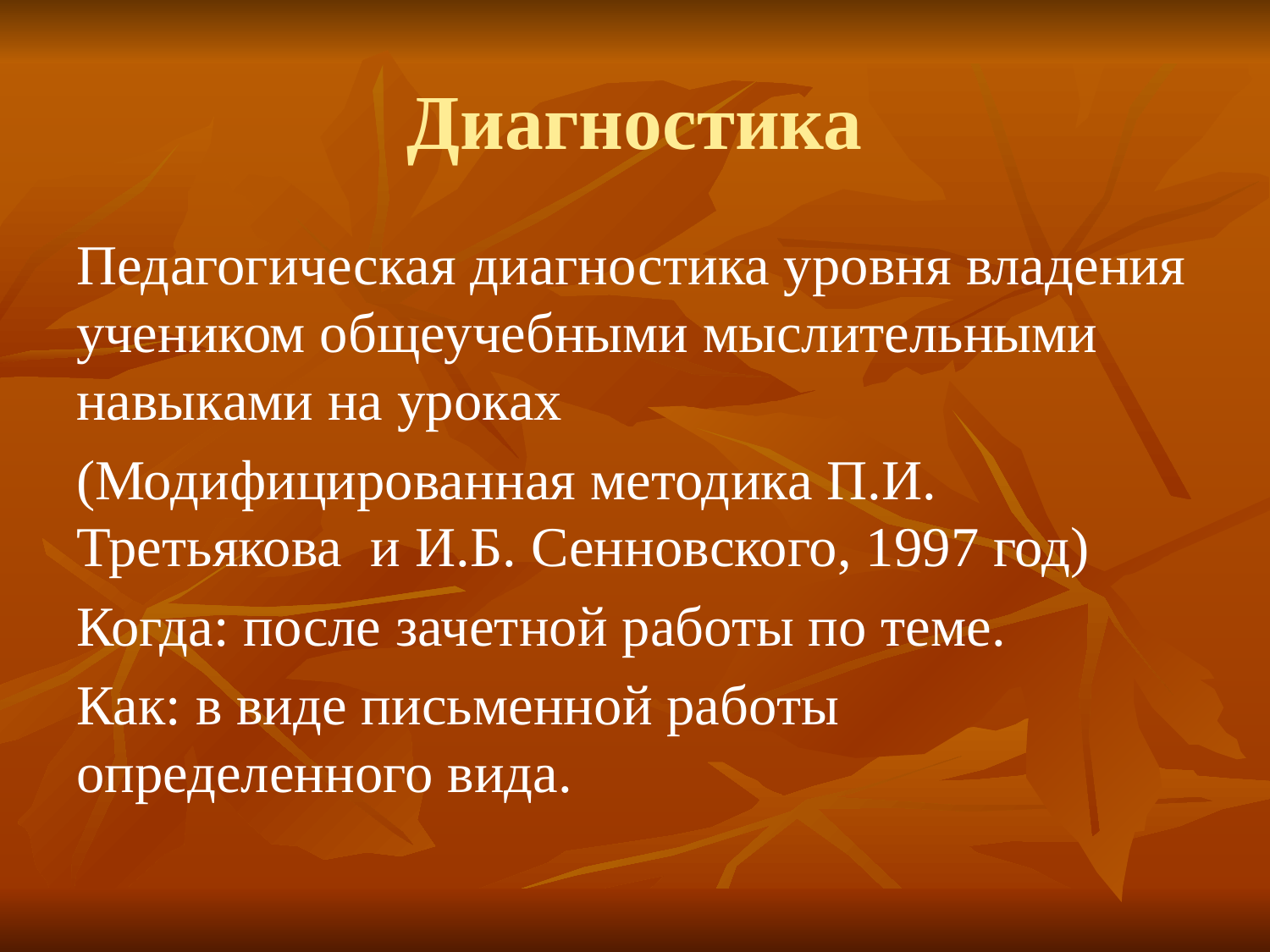

# Диагностика
Педагогическая диагностика уровня владения учеником общеучебными мыслительными навыками на уроках
(Модифицированная методика П.И. Третьякова  и И.Б. Сенновского, 1997 год)
Когда: после зачетной работы по теме.
Как: в виде письменной работы определенного вида.